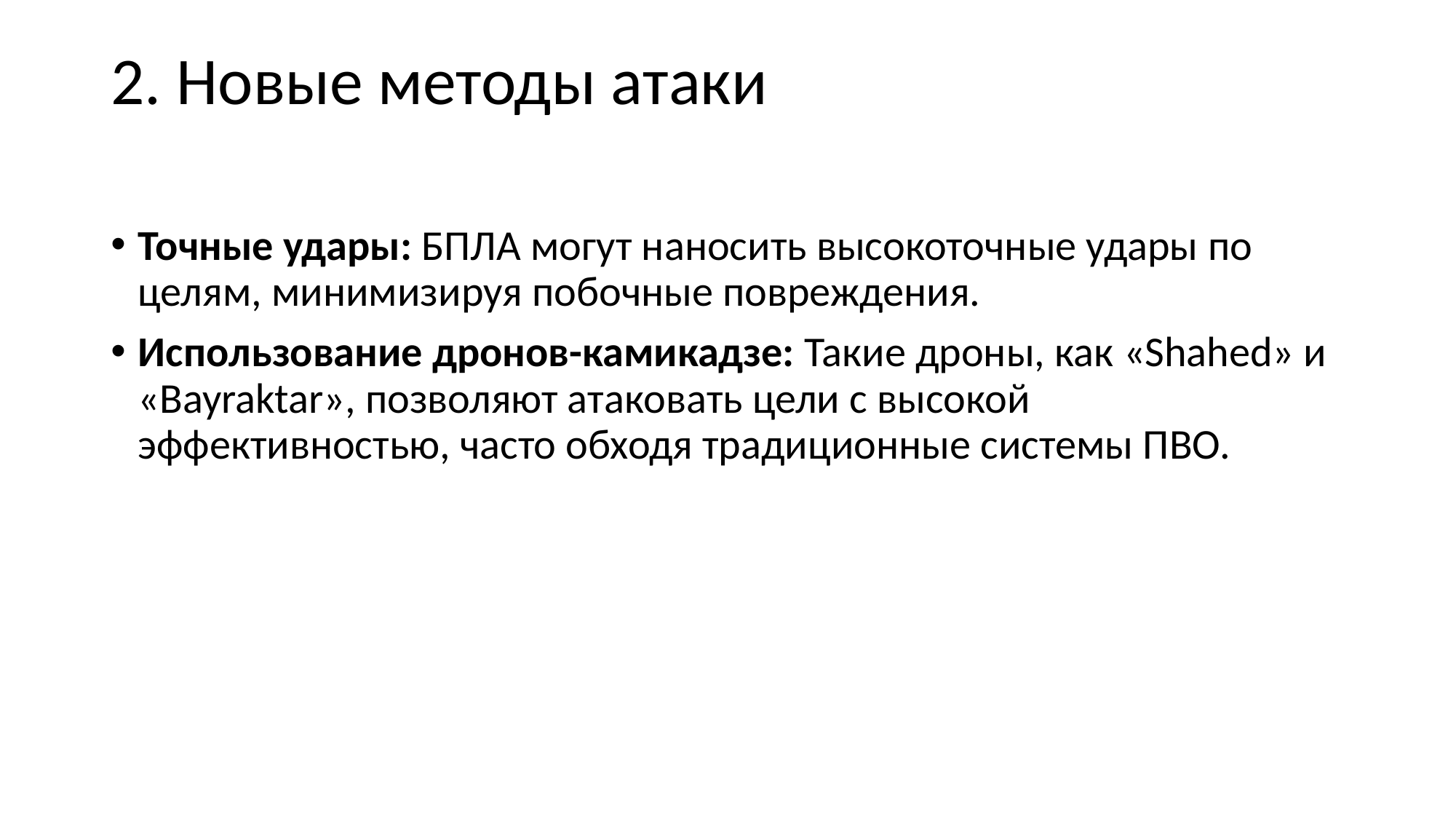

# 2. Новые методы атаки
Точные удары: БПЛА могут наносить высокоточные удары по целям, минимизируя побочные повреждения.
Использование дронов-камикадзе: Такие дроны, как «Shahed» и «Bayraktar», позволяют атаковать цели с высокой эффективностью, часто обходя традиционные системы ПВО.